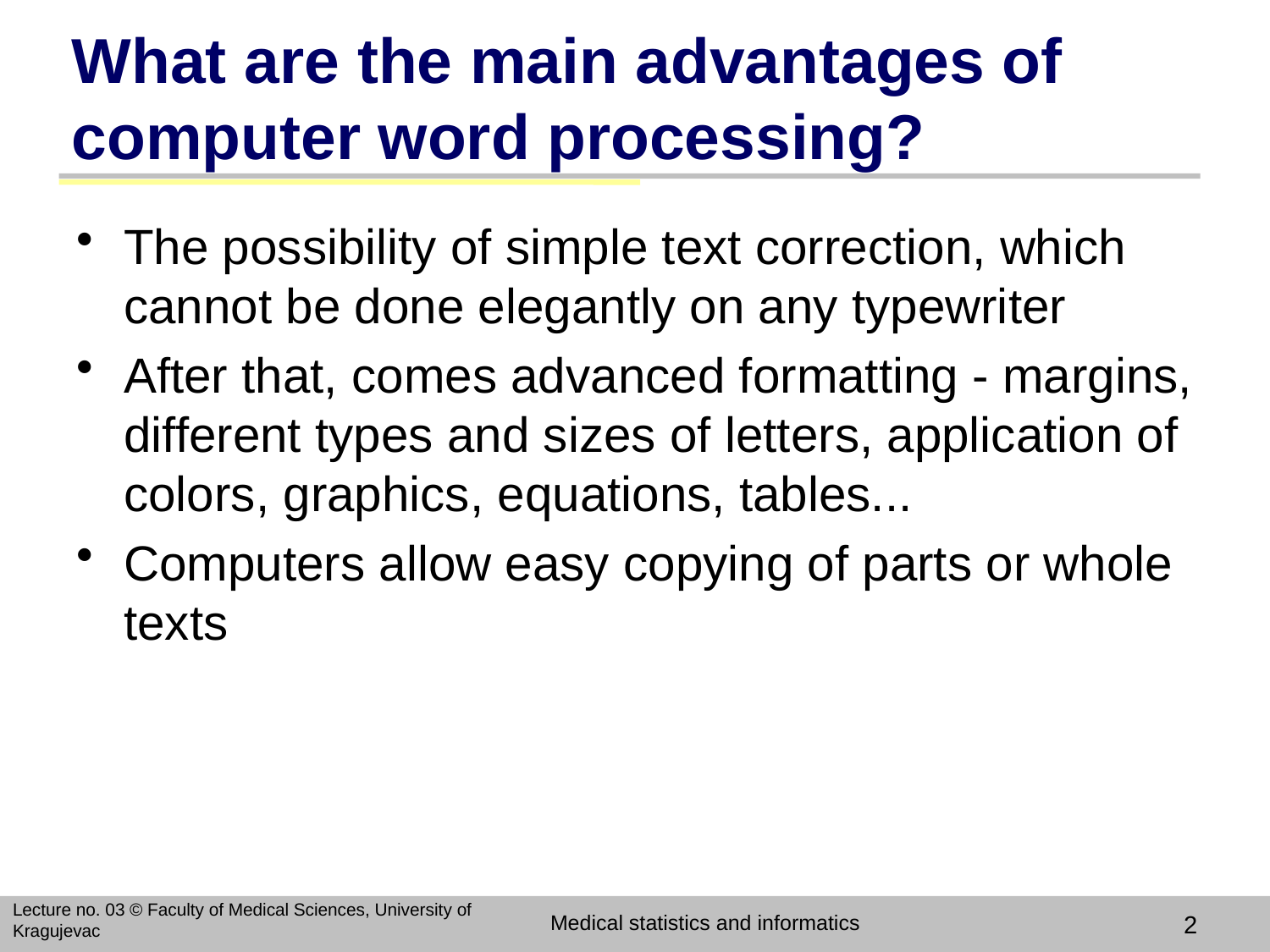

# What are the main advantages of computer word processing?
The possibility of simple text correction, which cannot be done elegantly on any typewriter
After that, comes advanced formatting - margins, different types and sizes of letters, application of colors, graphics, equations, tables...
Computers allow easy copying of parts or whole texts
Lecture no. 03 © Faculty of Medical Sciences, University of Kragujevac
Medical statistics and informatics
2